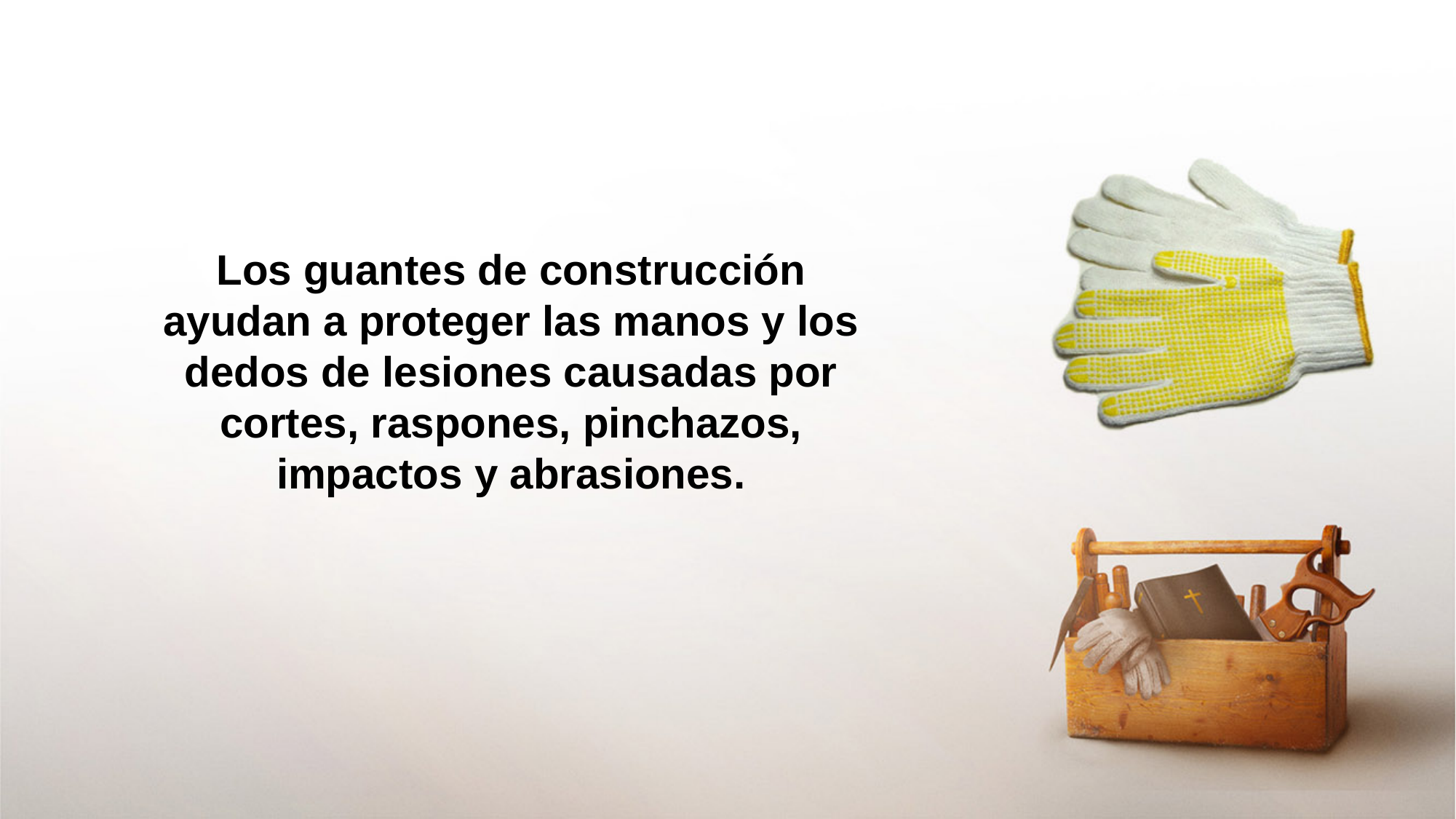

Los guantes de construcción ayudan a proteger las manos y los dedos de lesiones causadas por cortes, raspones, pinchazos, impactos y abrasiones.